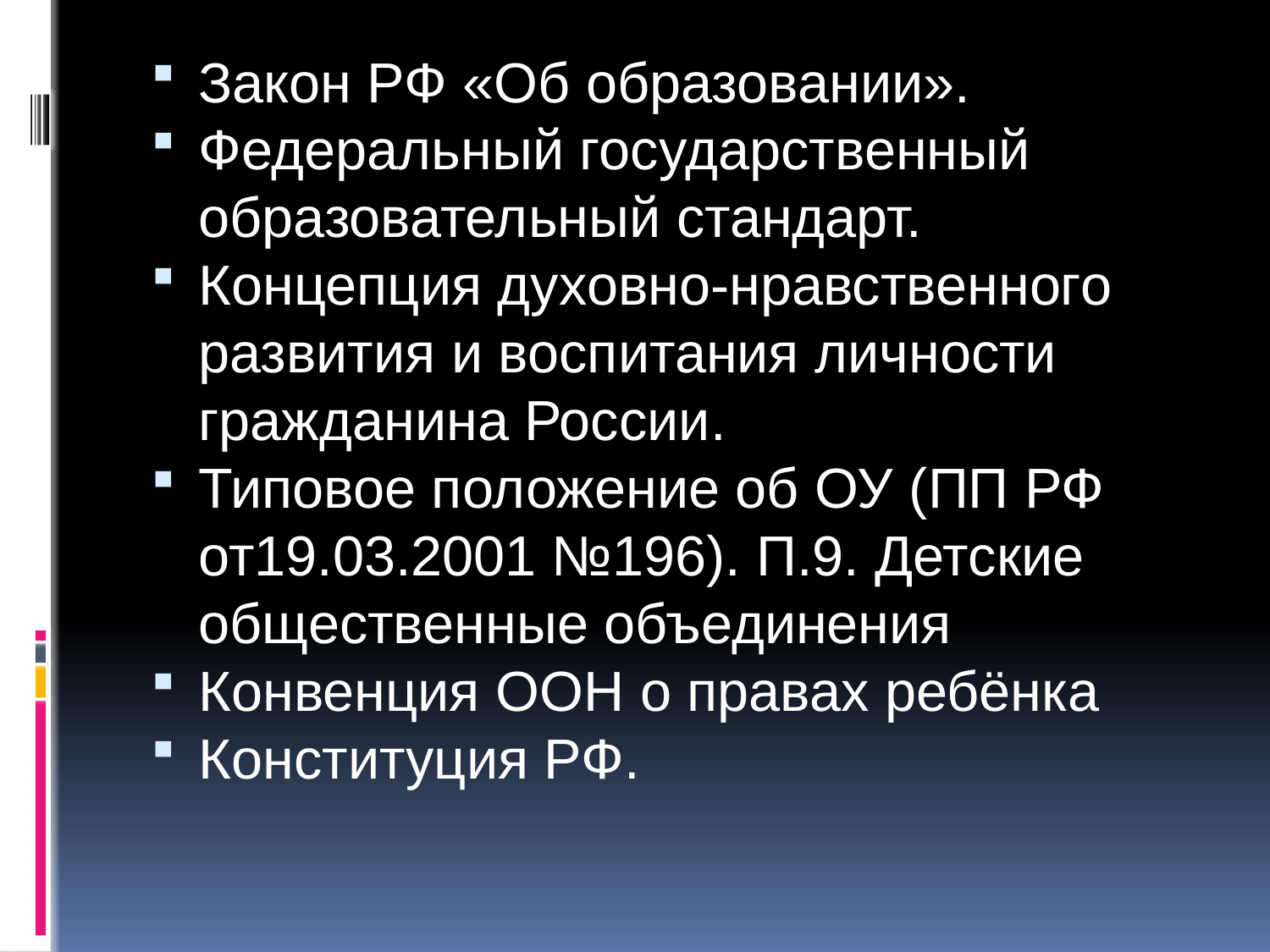

Закон РФ «Об образовании».
Федеральный государственный образовательный стандарт.
Концепция духовно-нравственного развития и воспитания личности гражданина России.
Типовое положение об ОУ (ПП РФ от19.03.2001 №196). П.9. Детские общественные объединения
Конвенция ООН о правах ребёнка
Конституция РФ.